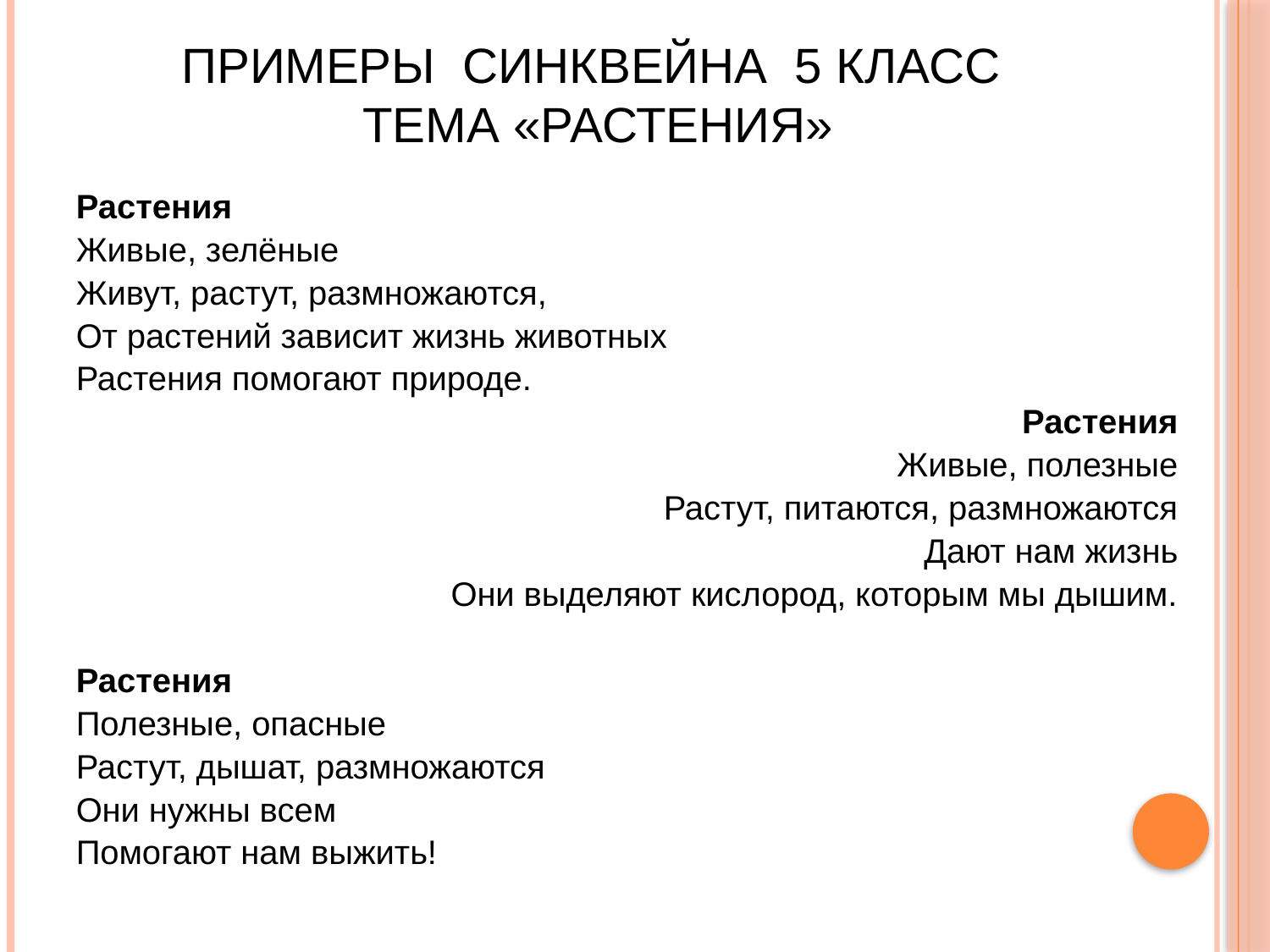

# Примеры  синквейна  5 класс Тема «Растения»
Растения
Живые, зелёные
Живут, растут, размножаются,
От растений зависит жизнь животных
Растения помогают природе.
Растения
Живые, полезные
Растут, питаются, размножаются
Дают нам жизнь
Они выделяют кислород, которым мы дышим.

Растения
Полезные, опасные
Растут, дышат, размножаются
Они нужны всем
Помогают нам выжить!